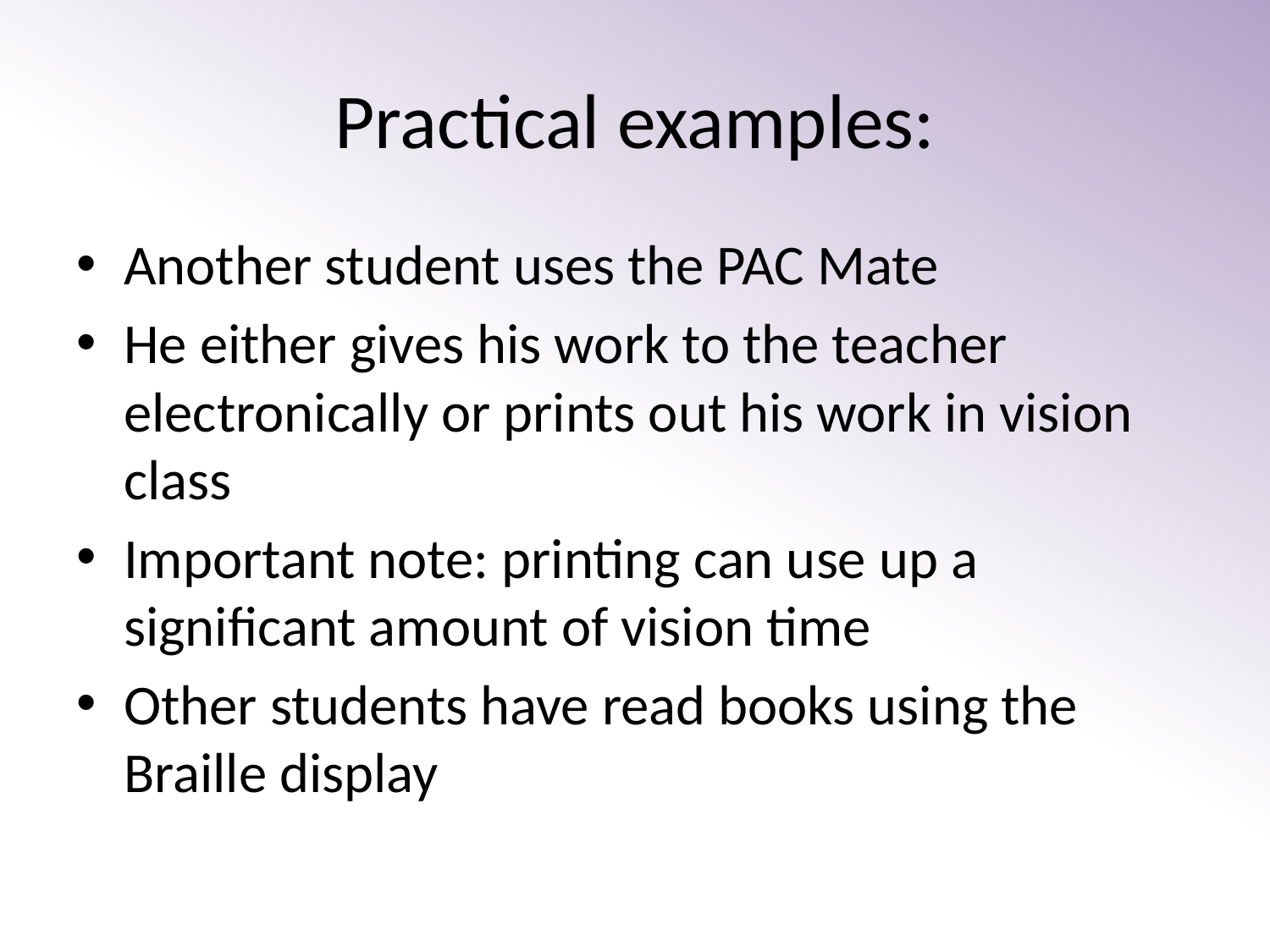

# Practical examples:
Another student uses the PAC Mate
He either gives his work to the teacher electronically or prints out his work in vision class
Important note: printing can use up a significant amount of vision time
Other students have read books using the Braille display